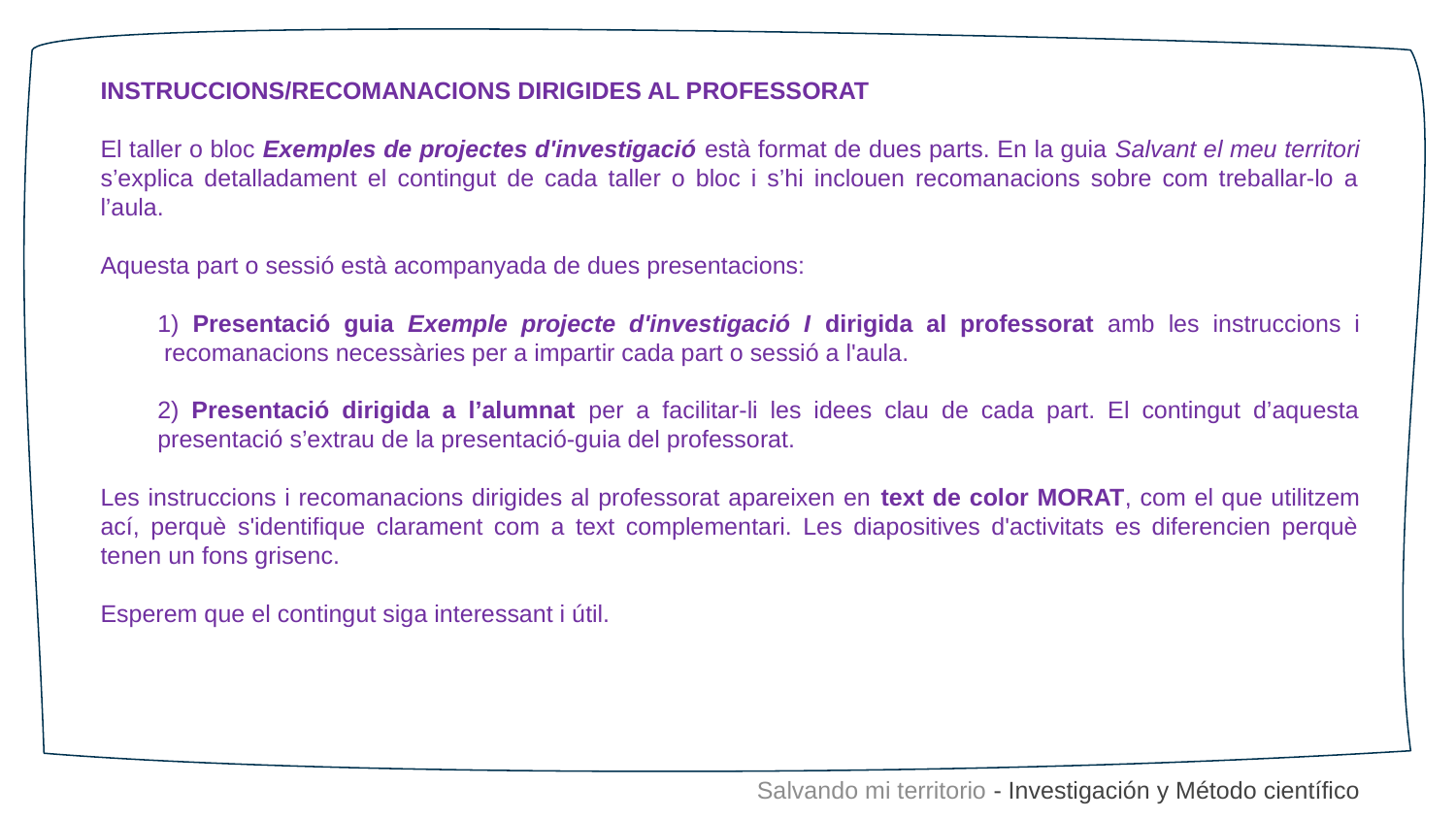

INSTRUCCIONS/RECOMANACIONS DIRIGIDES AL PROFESSORAT

El taller o bloc Exemples de projectes d'investigació està format de dues parts. En la guia Salvant el meu territori
s’explica detalladament el contingut de cada taller o bloc i s’hi inclouen recomanacions sobre com treballar-lo a l’aula.

Aquesta part o sessió està acompanyada de dues presentacions:

1) Presentació guia Exemple projecte d'investigació I dirigida al professorat amb les instruccions i
 recomanacions necessàries per a impartir cada part o sessió a l'aula.

2) Presentació dirigida a l’alumnat per a facilitar-li les idees clau de cada part. El contingut d’aquesta presentació s’extrau de la presentació-guia del professorat.

Les instruccions i recomanacions dirigides al professorat apareixen en text de color MORAT, com el que utilitzem ací, perquè s'identifique clarament com a text complementari. Les diapositives d'activitats es diferencien perquè tenen un fons grisenc.

Esperem que el contingut siga interessant i útil.

Salvando mi territorio - Investigación y Método científico